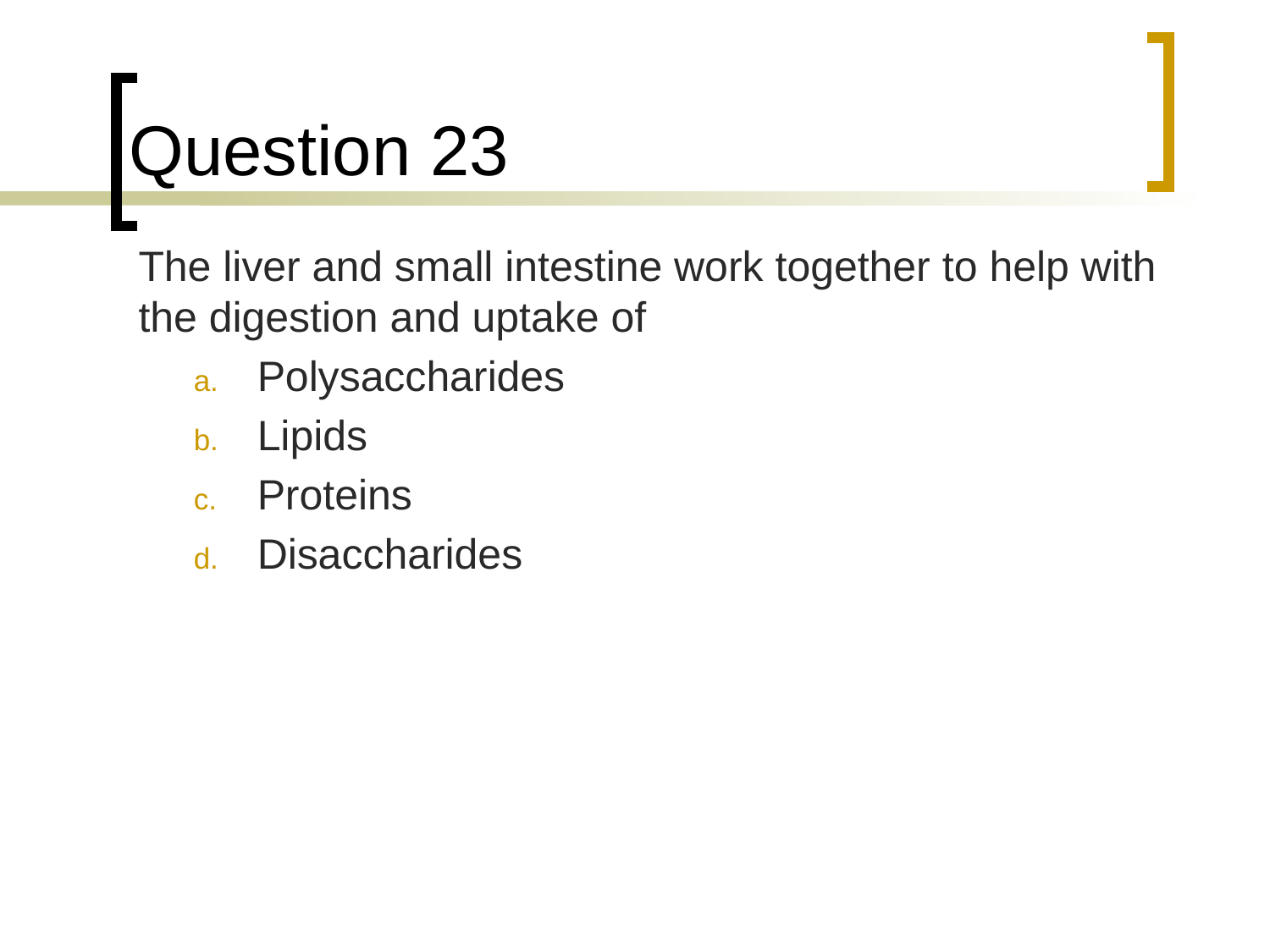

# Question 23
	The liver and small intestine work together to help with the digestion and uptake of
Polysaccharides
Lipids
Proteins
Disaccharides